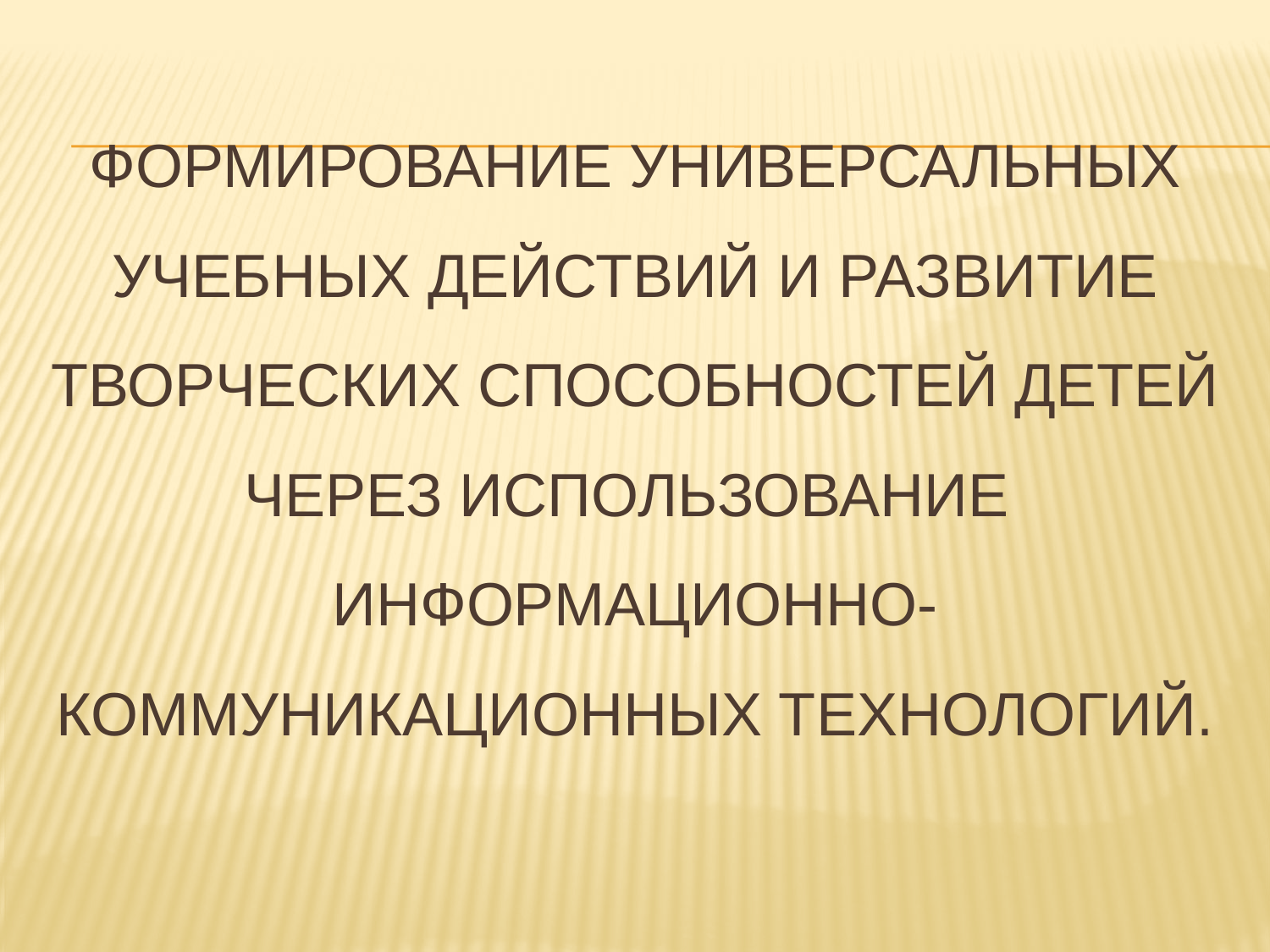

# Формирование универсальных учебных действий и развитие творческих способностей детей через использование  информационно-коммуникационных технологий.